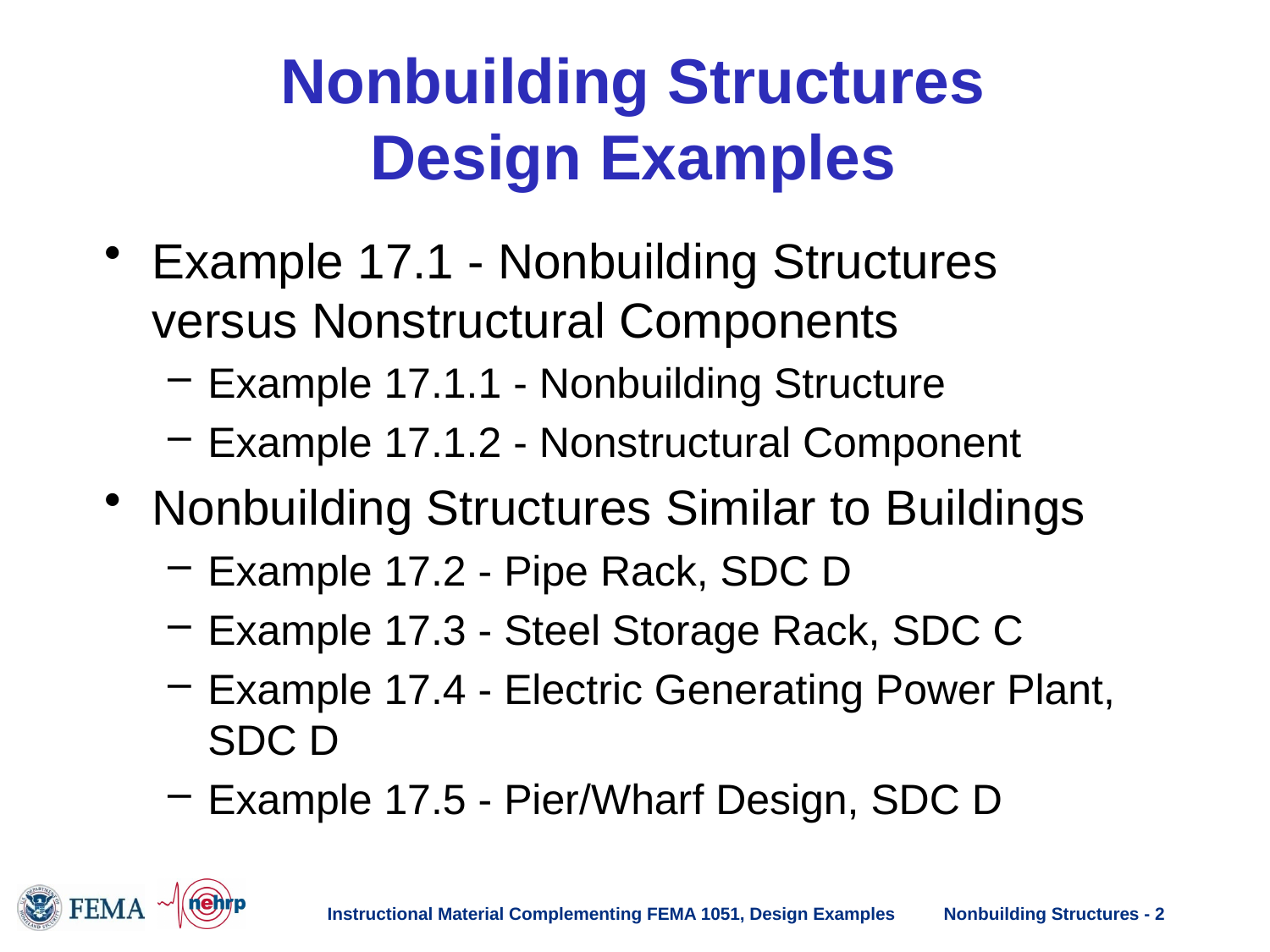

# Nonbuilding Structures Design Examples
Example 17.1 - Nonbuilding Structures versus Nonstructural Components
Example 17.1.1 - Nonbuilding Structure
Example 17.1.2 - Nonstructural Component
Nonbuilding Structures Similar to Buildings
Example 17.2 - Pipe Rack, SDC D
Example 17.3 - Steel Storage Rack, SDC C
Example 17.4 - Electric Generating Power Plant, SDC D
Example 17.5 - Pier/Wharf Design, SDC D
Instructional Material Complementing FEMA 1051, Design Examples
Nonbuilding Structures - 2